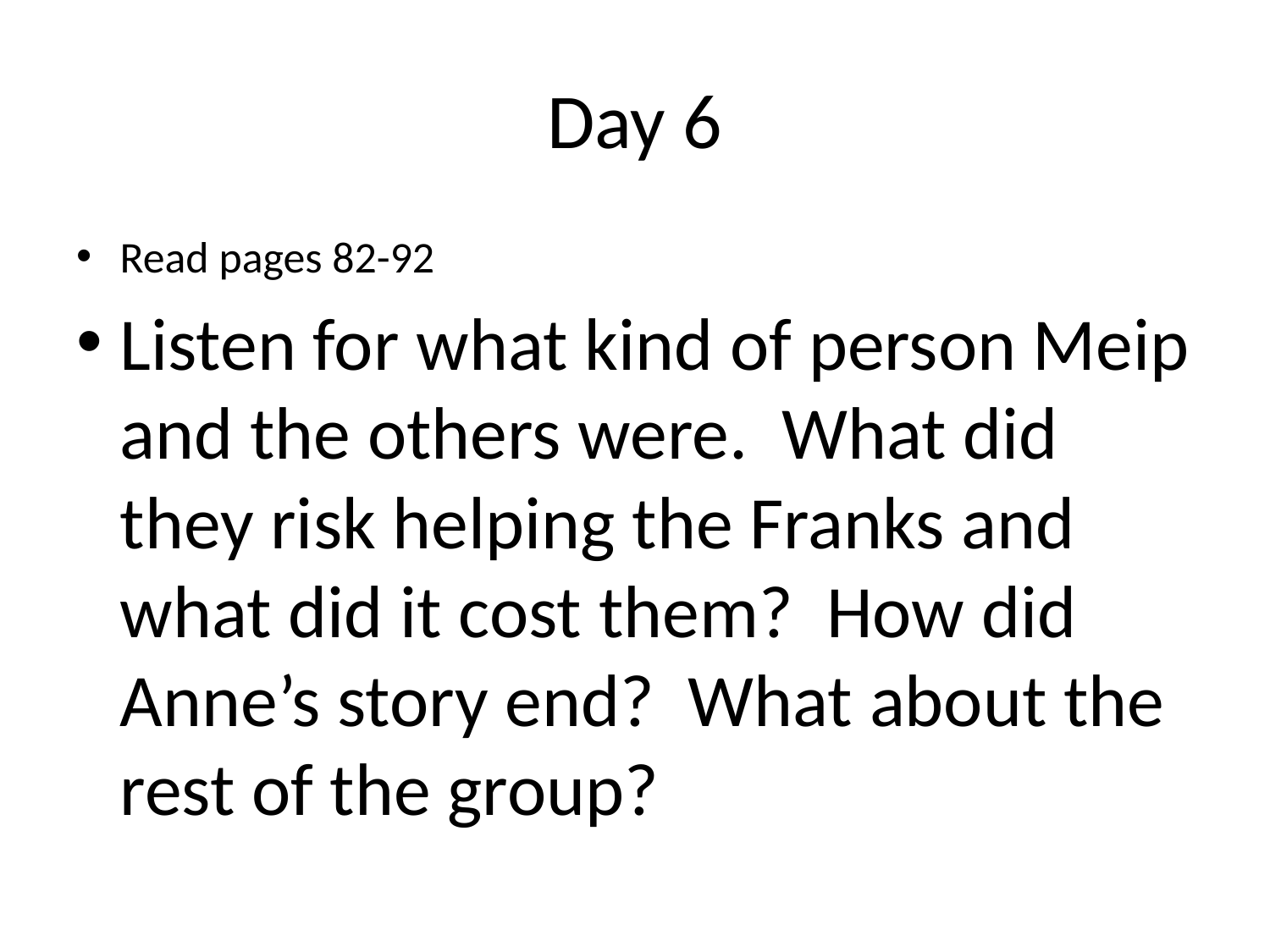

# Day 6
Read pages 82-92
Listen for what kind of person Meip and the others were.  What did they risk helping the Franks and what did it cost them?  How did Anne’s story end?  What about the rest of the group?